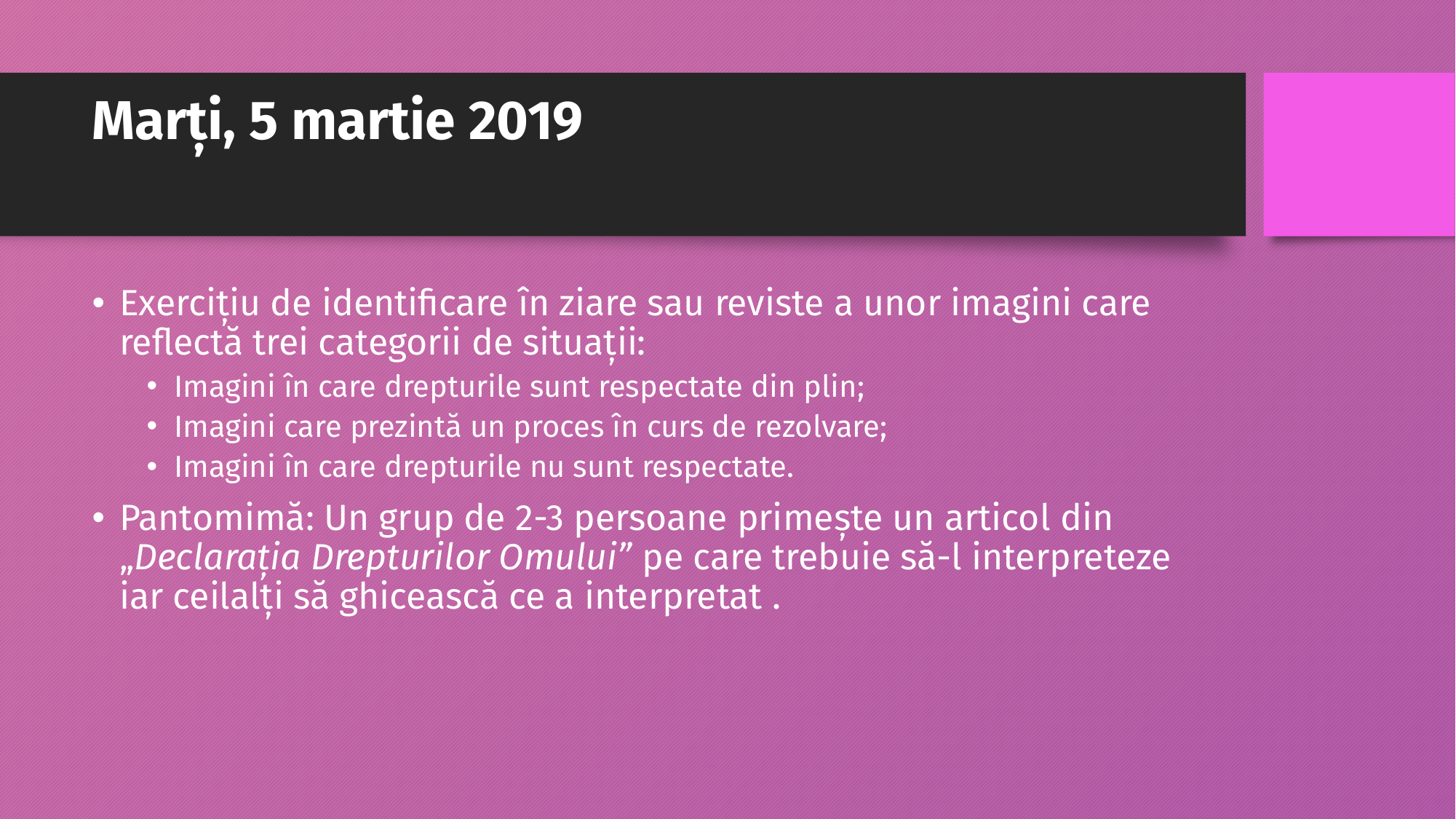

# Marți, 5 martie 2019
Exercițiu de identificare în ziare sau reviste a unor imagini care reflectă trei categorii de situații:
Imagini în care drepturile sunt respectate din plin;
Imagini care prezintă un proces în curs de rezolvare;
Imagini în care drepturile nu sunt respectate.
Pantomimă: Un grup de 2-3 persoane primește un articol din „Declarația Drepturilor Omului” pe care trebuie să-l interpreteze iar ceilalți să ghicească ce a interpretat .